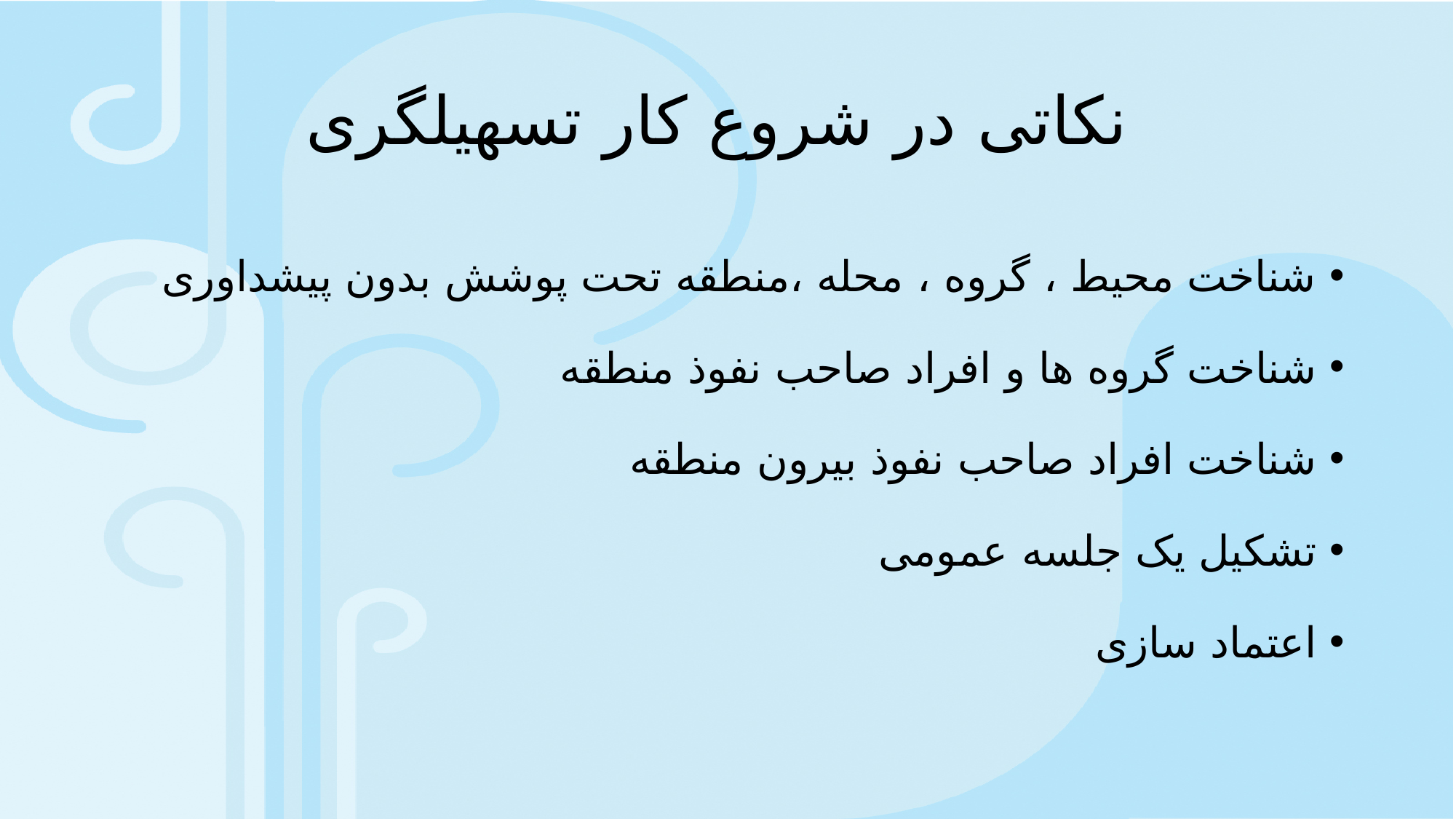

# نکاتی در شروع کار تسهیلگری
شناخت محیط ، گروه ، محله ،منطقه تحت پوشش بدون پیشداوری
شناخت گروه ها و افراد صاحب نفوذ منطقه
شناخت افراد صاحب نفوذ بیرون منطقه
تشکیل یک جلسه عمومی
اعتماد سازی